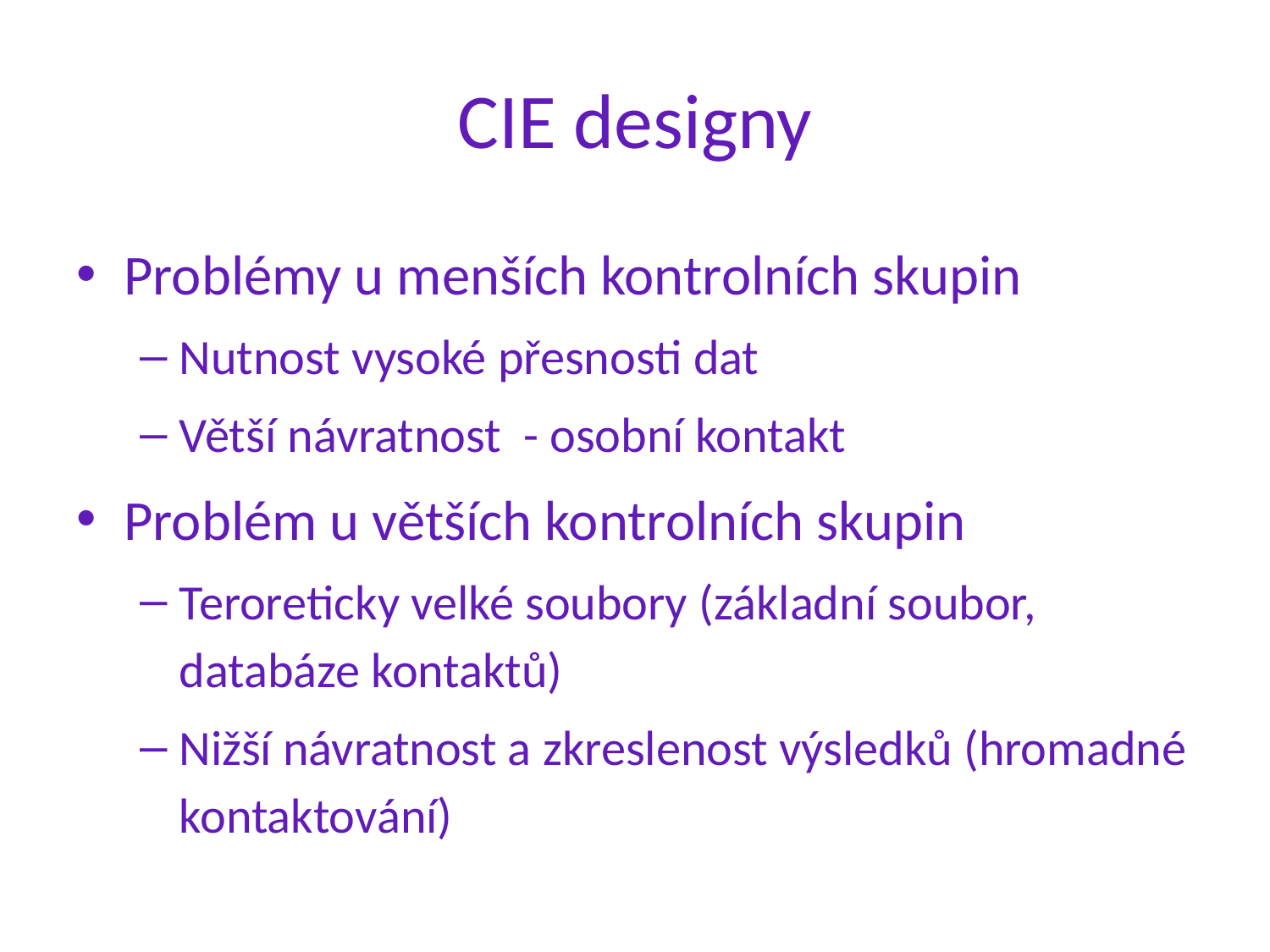

# CIE designy
Problémy u menších kontrolních skupin
Nutnost vysoké přesnosti dat
Větší návratnost  - osobní kontakt
Problém u větších kontrolních skupin
Teroreticky velké soubory (základní soubor, databáze kontaktů)
Nižší návratnost a zkreslenost výsledků (hromadné kontaktování)